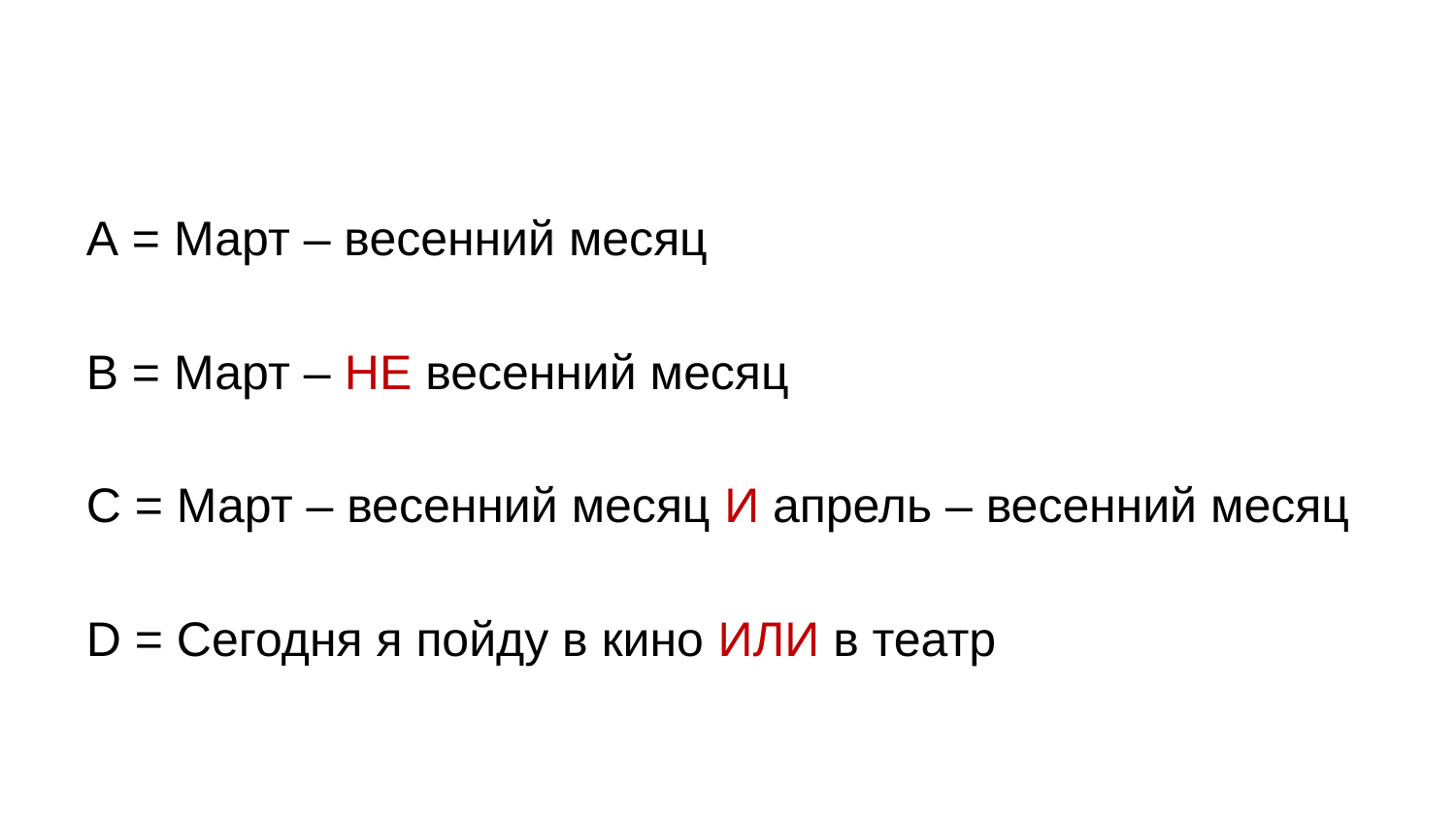

А = Март – весенний месяц

В = Март – НЕ весенний месяц

С = Март – весенний месяц И апрель – весенний месяц

D = Сегодня я пойду в кино ИЛИ в театр